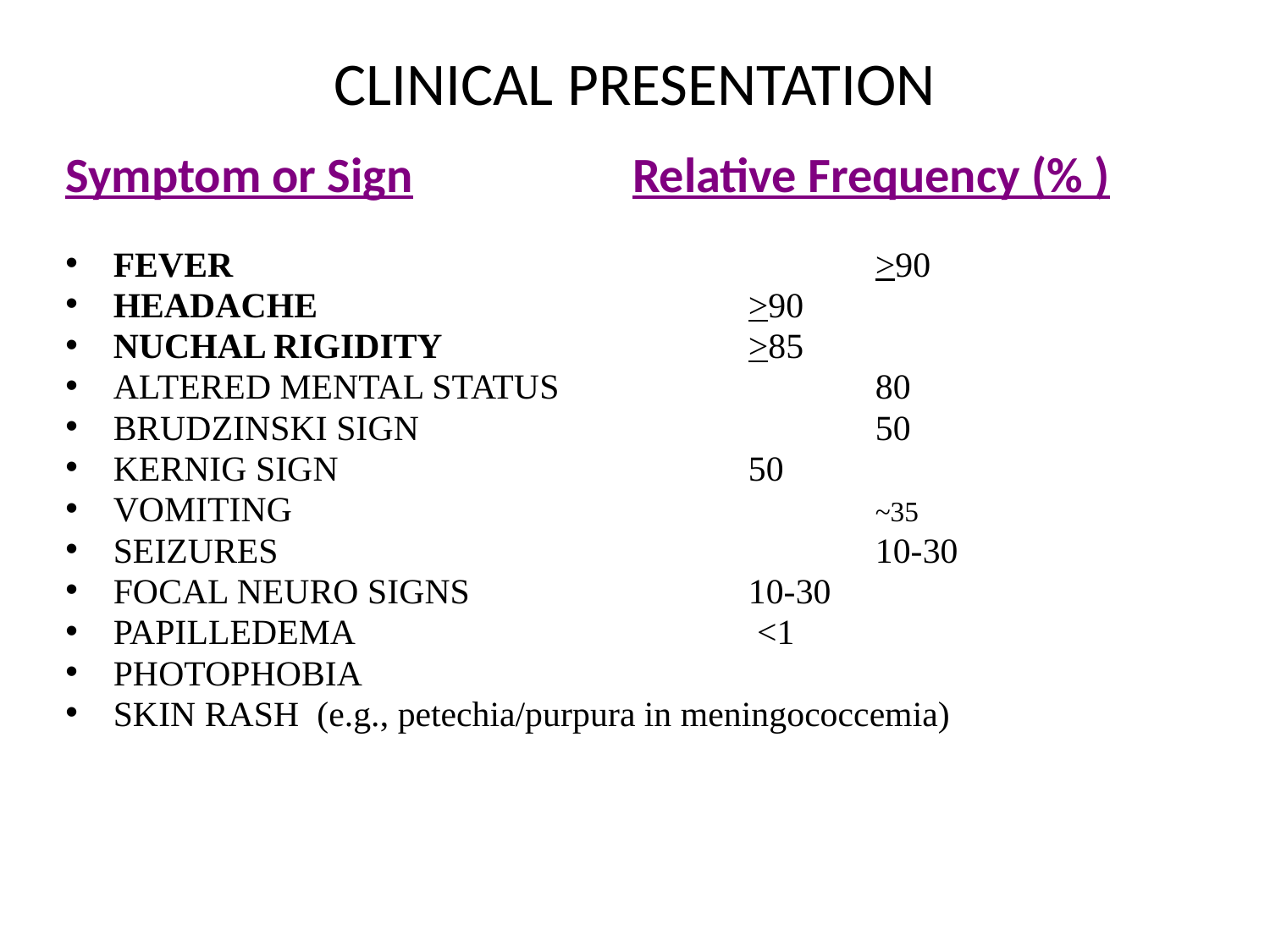

# CLINICAL PRESENTATION
Symptom or Sign		 Relative Frequency (% )

FEVER 					>90
HEADACHE 				>90
NUCHAL RIGIDITY 			>85
ALTERED MENTAL STATUS		 	80
BRUDZINSKI SIGN				50
KERNIG SIGN				50
VOMITING					~35
SEIZURES 					10-30
FOCAL NEURO SIGNS			10-30
PAPILLEDEMA 				 <1
PHOTOPHOBIA
SKIN RASH  (e.g., petechia/purpura in meningococcemia)